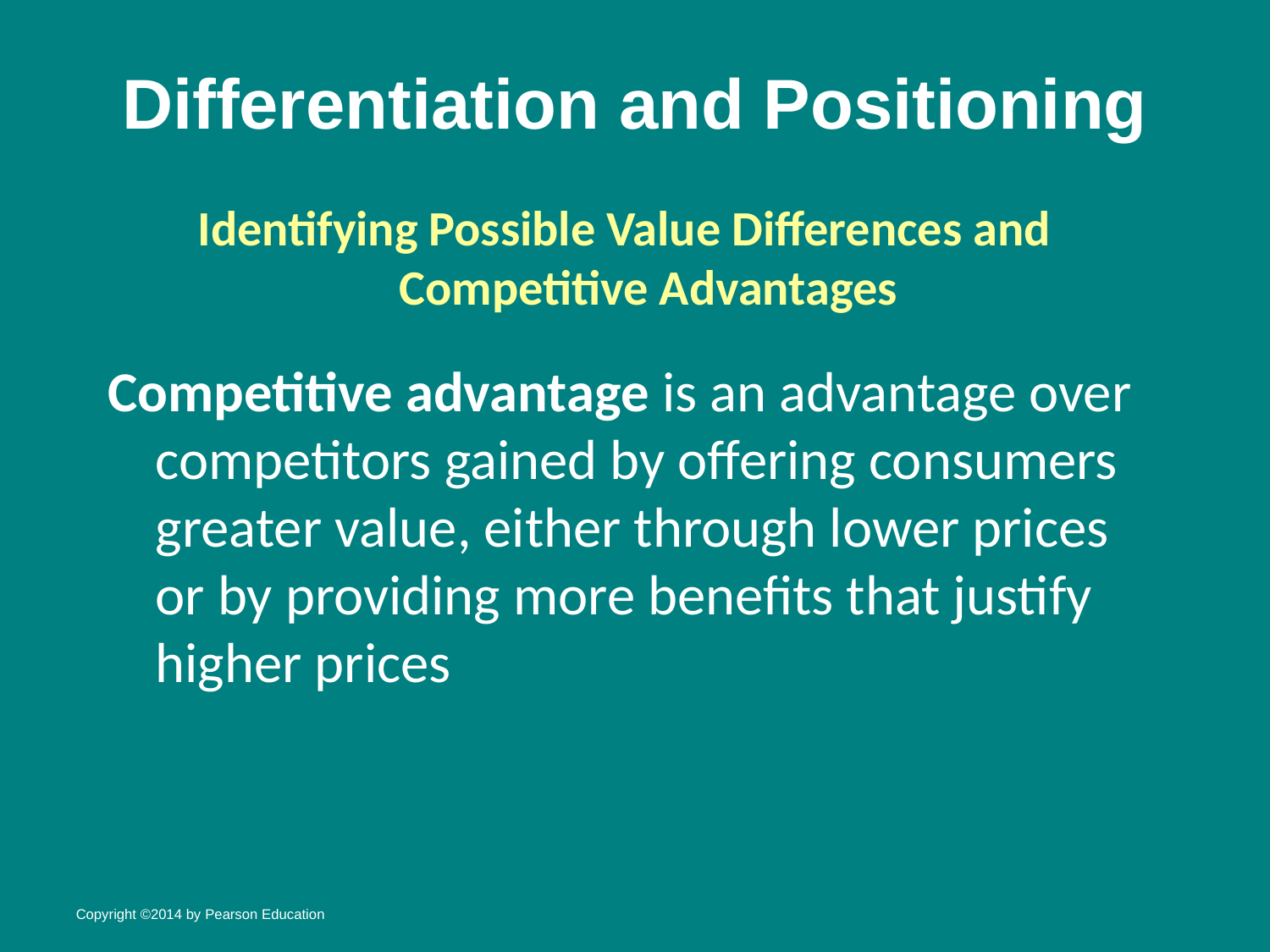

# Differentiation and Positioning
Identifying Possible Value Differences and Competitive Advantages

Competitive advantage is an advantage over competitors gained by offering consumers greater value, either through lower prices or by providing more benefits that justify higher prices

Copyright ©2014 by Pearson Education